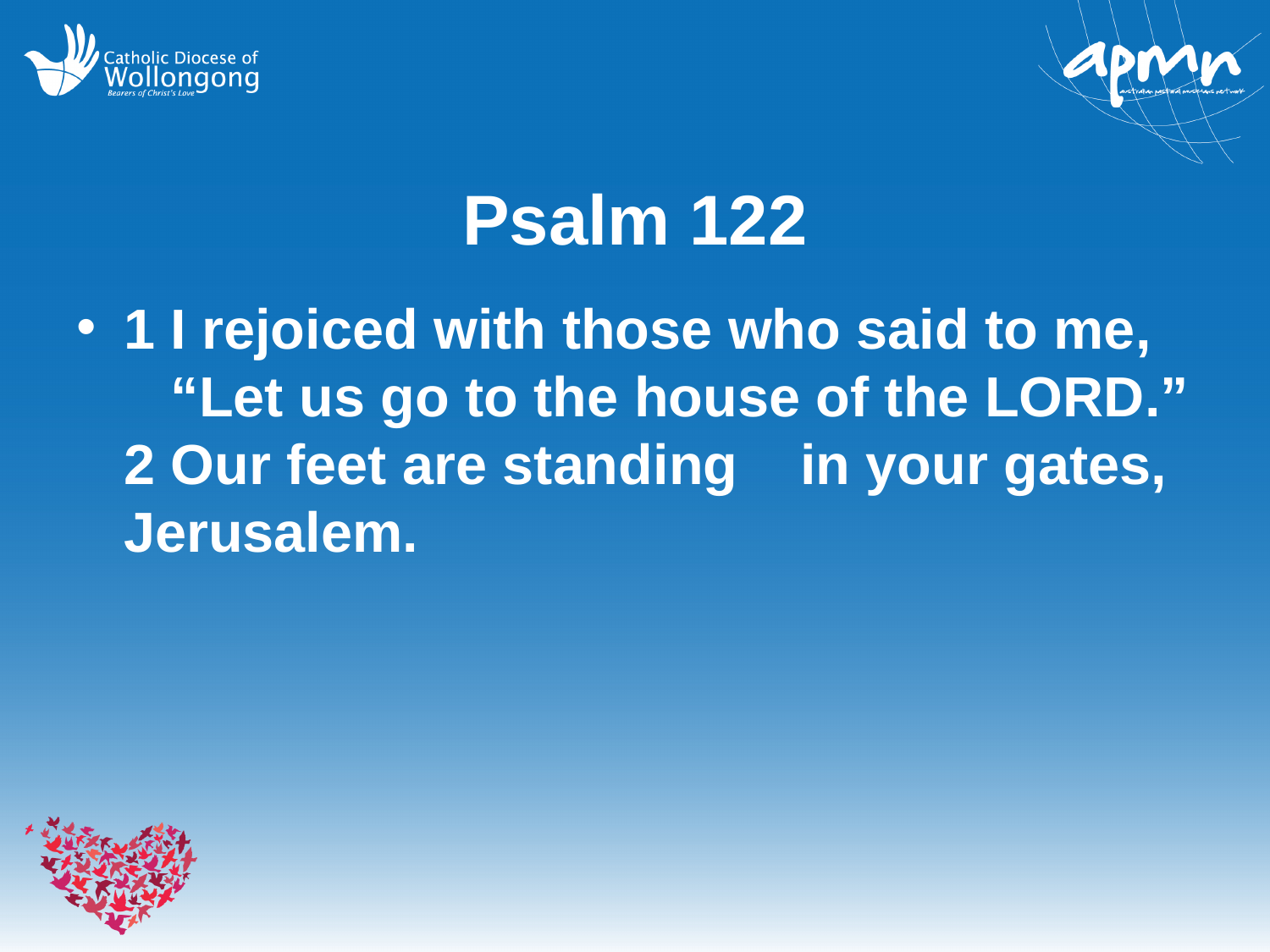

# Psalm 122
1 I rejoiced with those who said to me,     “Let us go to the house of the LORD.”  2 Our feet are standing     in your gates, Jerusalem.